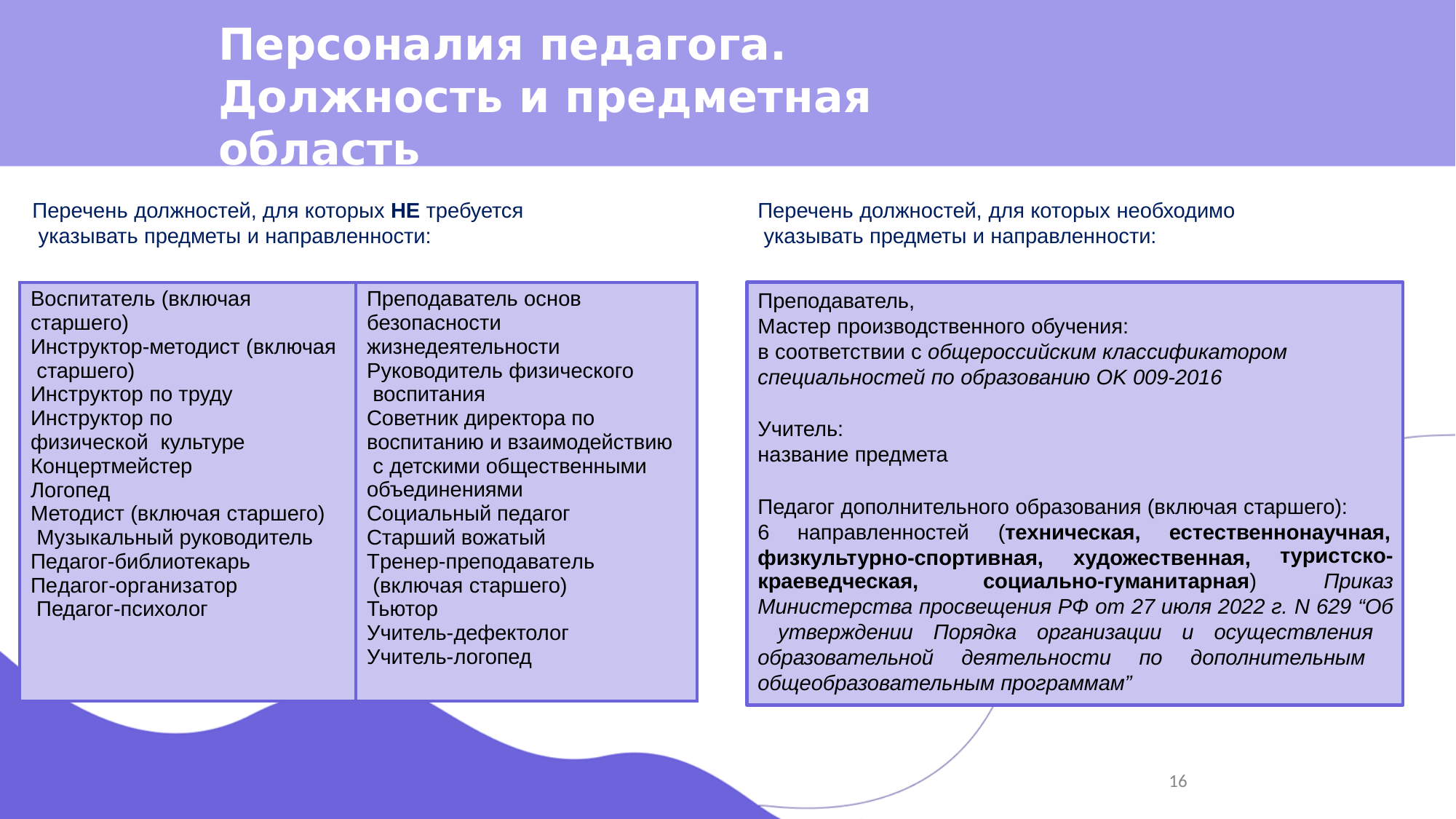

# Персоналия педагога.
Должность и предметная область
Перечень должностей, для которых НЕ требуется  указывать предметы и направленности:
Перечень должностей, для которых необходимо  указывать предметы и направленности:

| Воспитатель (включая старшего) Инструктор-методист (включая старшего) Инструктор по труду Инструктор по физической культуре Концертмейстер Логопед Методист (включая старшего) Музыкальный руководитель Педагог-библиотекарь Педагог-организатор Педагог-психолог | Преподаватель основ безопасности жизнедеятельности Руководитель физического воспитания Советник директора по воспитанию и взаимодействию с детскими общественными объединениями Социальный педагог Старший вожатый Тренер-преподаватель (включая старшего) Тьютор Учитель-дефектолог Учитель-логопед |
| --- | --- |
Преподаватель,
Мастер производственного обучения:
в соответствии с общероссийским классификатором
специальностей по образованию OK 009-2016

Учитель:
название предмета

Педагог дополнительного образования (включая старшего):
6	направленностей	(техническая,	естественнонаучная,
физкультурно-спортивная,	художественная,
туристско-
Приказ
краеведческая,	социально-гуманитарная)
Министерства просвещения РФ от 27 июля 2022 г. N 629 “Об  утверждении Порядка организации и осуществления  образовательной деятельности по дополнительным  общеобразовательным программам”
16